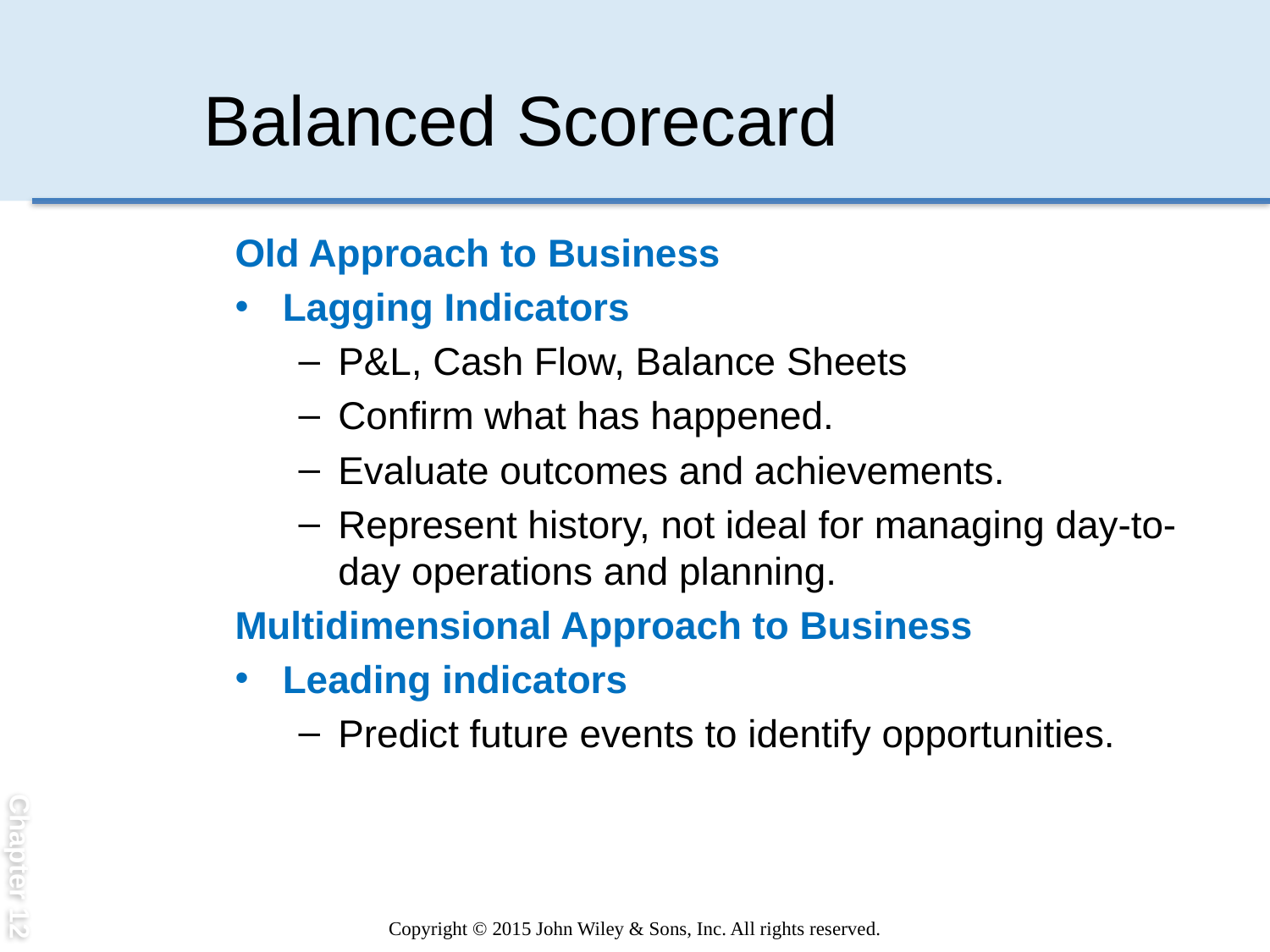

Chapter 12
# Balanced Scorecard
Old Approach to Business
Lagging Indicators
P&L, Cash Flow, Balance Sheets
Confirm what has happened.
Evaluate outcomes and achievements.
Represent history, not ideal for managing day-to-day operations and planning.
Multidimensional Approach to Business
Leading indicators
Predict future events to identify opportunities.